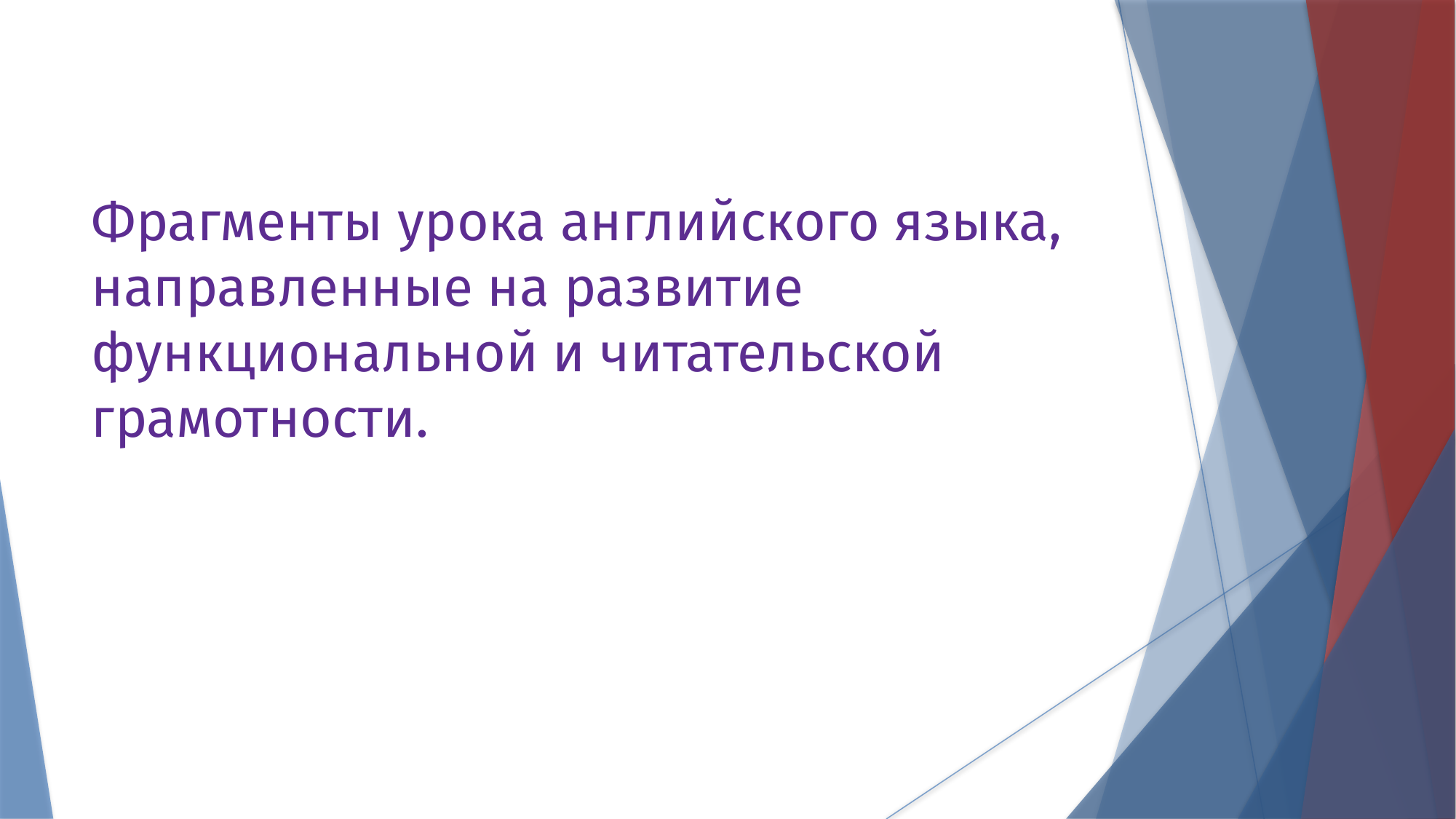

Фрагменты урока английского языка, направленные на развитие функциональной и читательской грамотности.